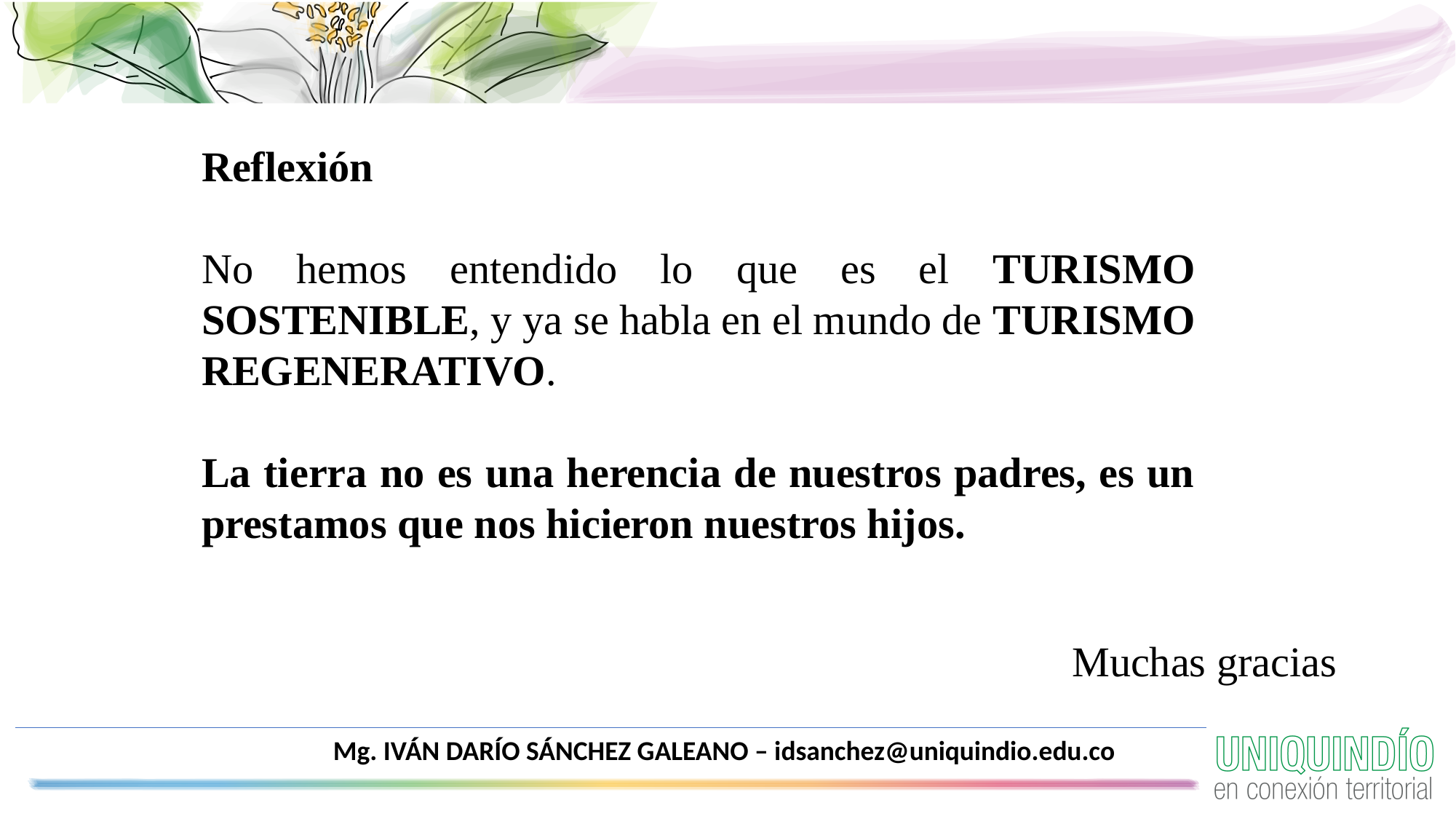

Reflexión
No hemos entendido lo que es el TURISMO SOSTENIBLE, y ya se habla en el mundo de TURISMO REGENERATIVO.

La tierra no es una herencia de nuestros padres, es un prestamos que nos hicieron nuestros hijos.
Muchas gracias
Mg. IVÁN DARÍO SÁNCHEZ GALEANO – idsanchez@uniquindio.edu.co